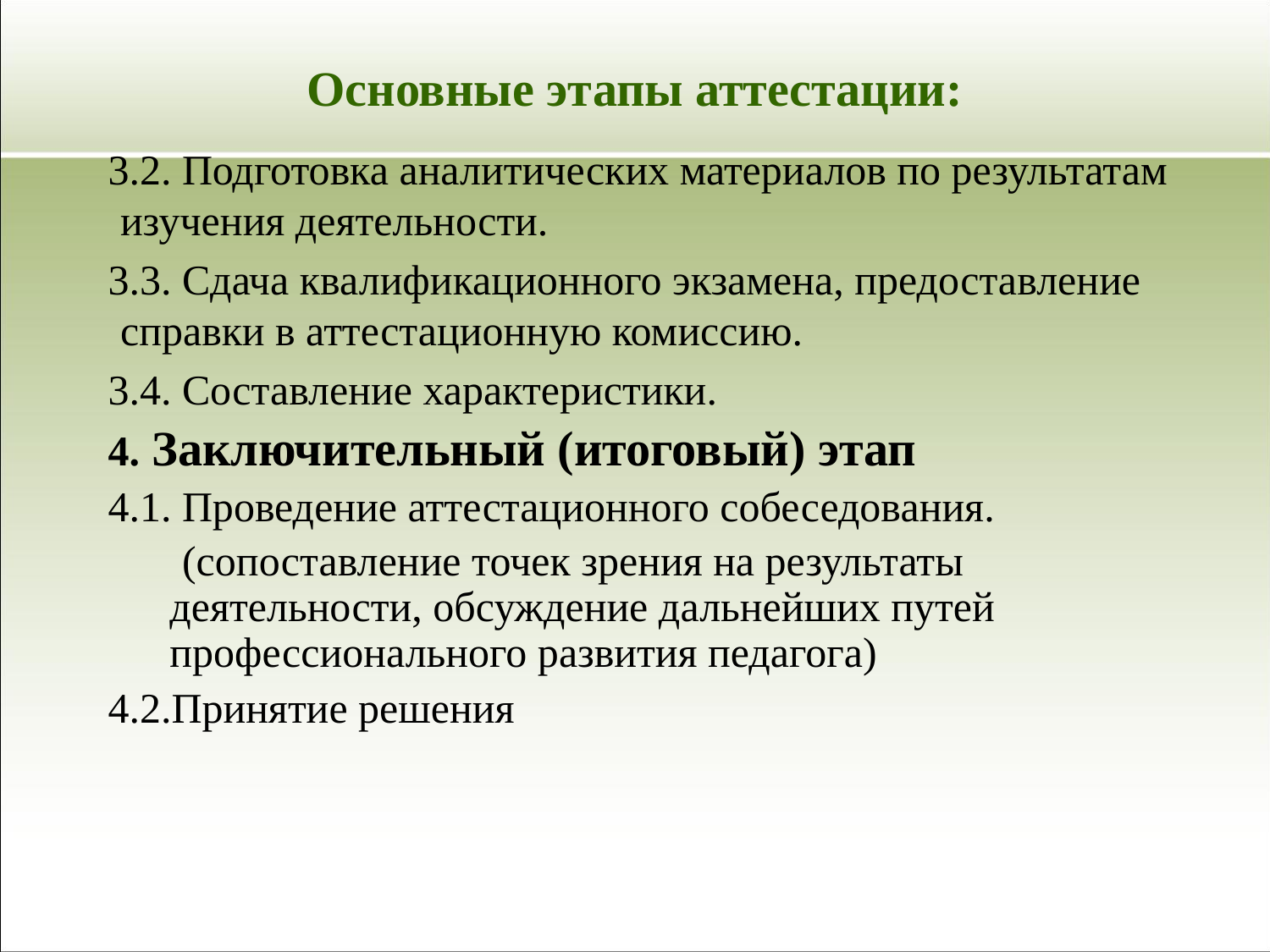

# Основные этапы аттестации:
3.2. Подготовка аналитических материалов по результатам изучения деятельности.
3.3. Сдача квалификационного экзамена, предоставление справки в аттестационную комиссию.
3.4. Составление характеристики.
4. Заключительный (итоговый) этап
4.1. Проведение аттестационного собеседования.
       (сопоставление точек зрения на результаты деятельности, обсуждение дальнейших путей профессионального развития педагога)
4.2.Принятие решения